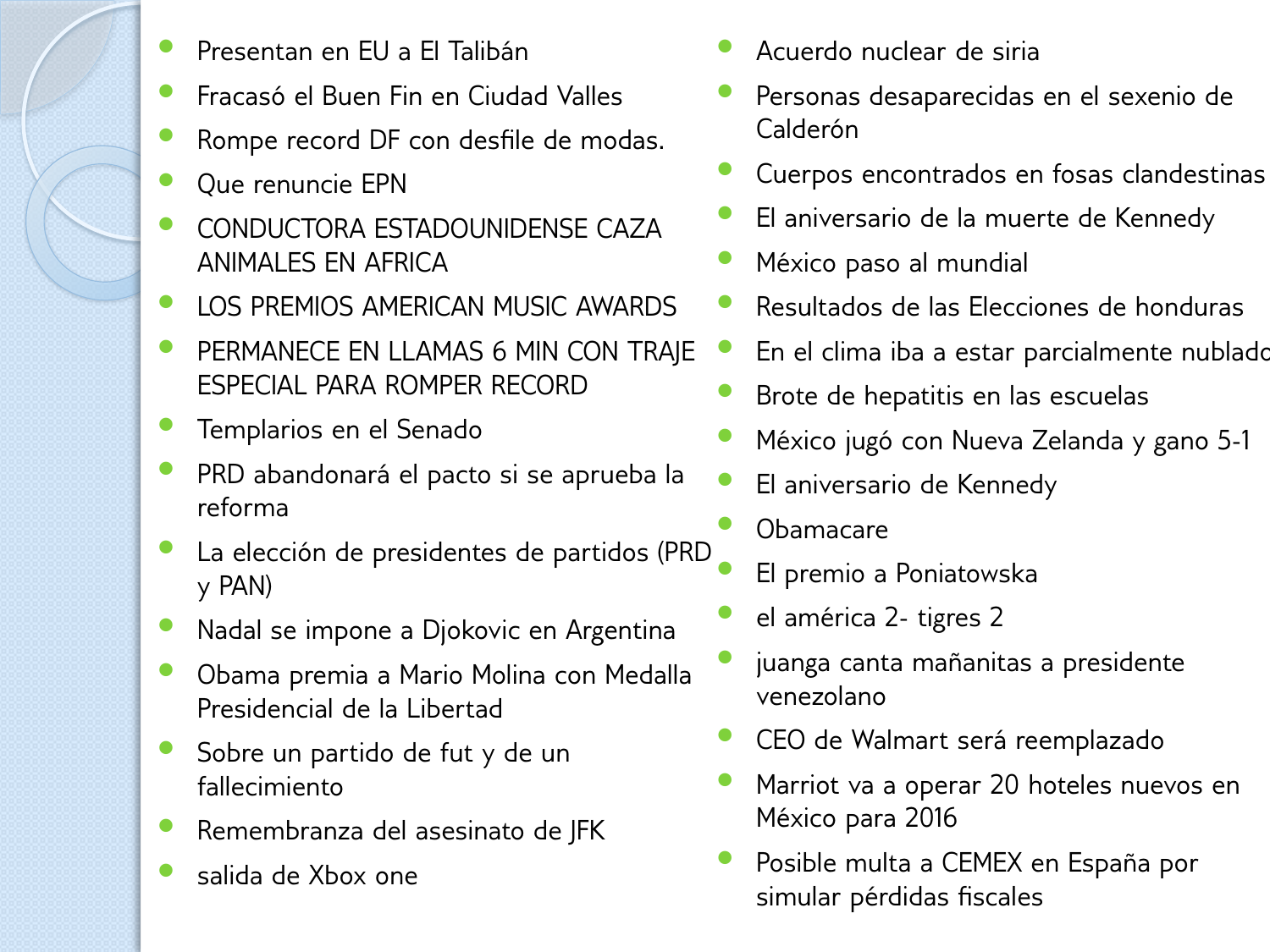

Presentan en EU a El Talibán
Fracasó el Buen Fin en Ciudad Valles
Rompe record DF con desfile de modas.
Que renuncie EPN
CONDUCTORA ESTADOUNIDENSE CAZA ANIMALES EN AFRICA
LOS PREMIOS AMERICAN MUSIC AWARDS
PERMANECE EN LLAMAS 6 MIN CON TRAJE ESPECIAL PARA ROMPER RECORD
Templarios en el Senado
PRD abandonará el pacto si se aprueba la reforma
La elección de presidentes de partidos (PRD y PAN)
Nadal se impone a Djokovic en Argentina
Obama premia a Mario Molina con Medalla Presidencial de la Libertad
Sobre un partido de fut y de un fallecimiento
Remembranza del asesinato de JFK
salida de Xbox one
Acuerdo nuclear de siria
Personas desaparecidas en el sexenio de Calderón
Cuerpos encontrados en fosas clandestinas
El aniversario de la muerte de Kennedy
México paso al mundial
Resultados de las Elecciones de honduras
En el clima iba a estar parcialmente nublado
Brote de hepatitis en las escuelas
México jugó con Nueva Zelanda y gano 5-1
El aniversario de Kennedy
Obamacare
El premio a Poniatowska
el américa 2- tigres 2
juanga canta mañanitas a presidente venezolano
CEO de Walmart será reemplazado
Marriot va a operar 20 hoteles nuevos en México para 2016
Posible multa a CEMEX en España por simular pérdidas fiscales